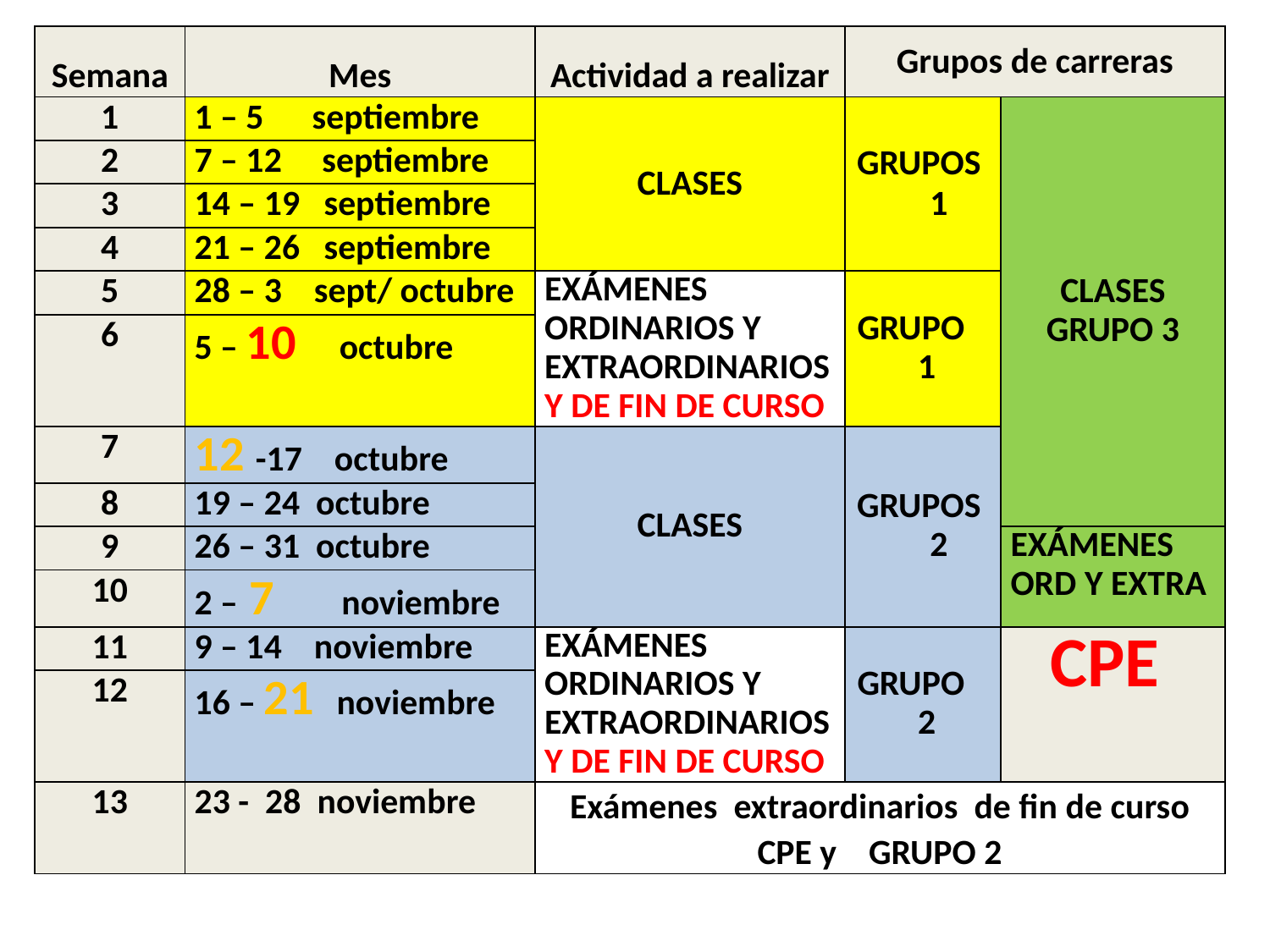

| Semana | Mes | Actividad a realizar | Grupos de carreras |  |
| --- | --- | --- | --- | --- |
| 1 | 1 – 5 septiembre | CLASES | GRUPOS 1 | CLASES GRUPO 3 |
| 2 | 7 – 12 septiembre |  |  |  |
| 3 | 14 – 19 septiembre |  |  |  |
| 4 | 21 – 26 septiembre |  |  |  |
| 5 | 28 – 3 sept/ octubre | EXÁMENES ORDINARIOS Y EXTRAORDINARIOS Y DE FIN DE CURSO | GRUPO 1 |  |
| 6 | 5 – 10 octubre |  |  |  |
| 7 | 12 -17 octubre | CLASES | GRUPOS 2 |  |
| 8 | 19 – 24 octubre |  |  |  |
| 9 | 26 – 31 octubre |  |  | EXÁMENES ORD Y EXTRA |
| 10 | 2 – 7 noviembre |  |  |  |
| 11 | 9 – 14 noviembre | EXÁMENES ORDINARIOS Y EXTRAORDINARIOS Y DE FIN DE CURSO | GRUPO 2 | CPE |
| 12 | 16 – 21 noviembre |  |  |  |
| 13 | 23 - 28 noviembre | Exámenes extraordinarios de fin de curso CPE y GRUPO 2 |  |  |